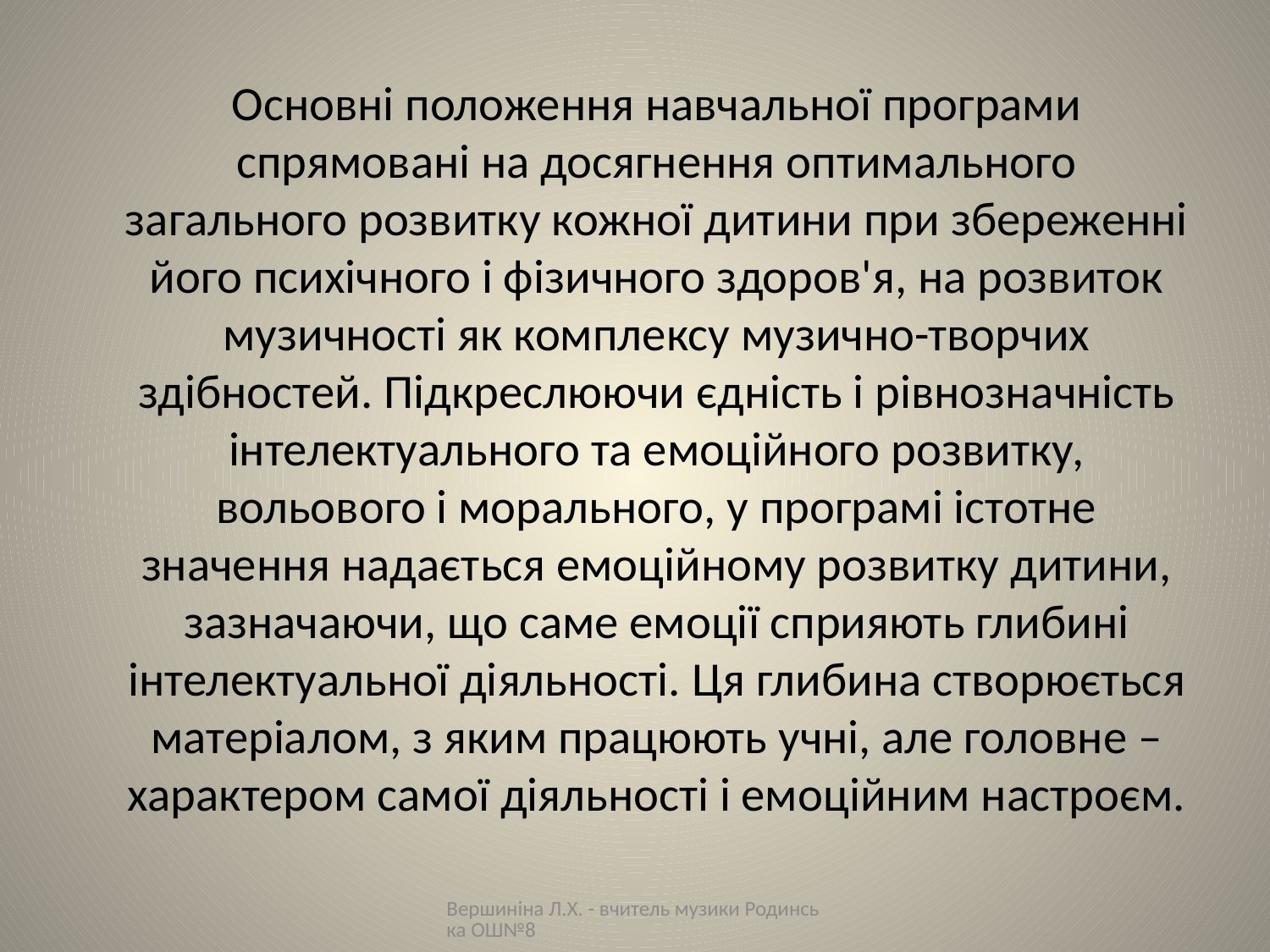

Основні положення навчальної програми спрямовані на досягнення оптимального загального розвитку кожної дитини при збереженні його психічного і фізичного здоров'я, на розвиток музичності як комплексу музично-творчих здібностей. Підкреслюючи єдність і рівнозначність інтелектуального та емоційного розвитку, вольового і морального, у програмі істотне значення надається емоційному розвитку дитини, зазначаючи, що саме емоції сприяють глибині інтелектуальної діяльності. Ця глибина створюється матеріалом, з яким працюють учні, але головне – характером самої діяльності і емоційним настроєм.

Вершиніна Л.Х. - вчитель музики Родинська ОШ№8